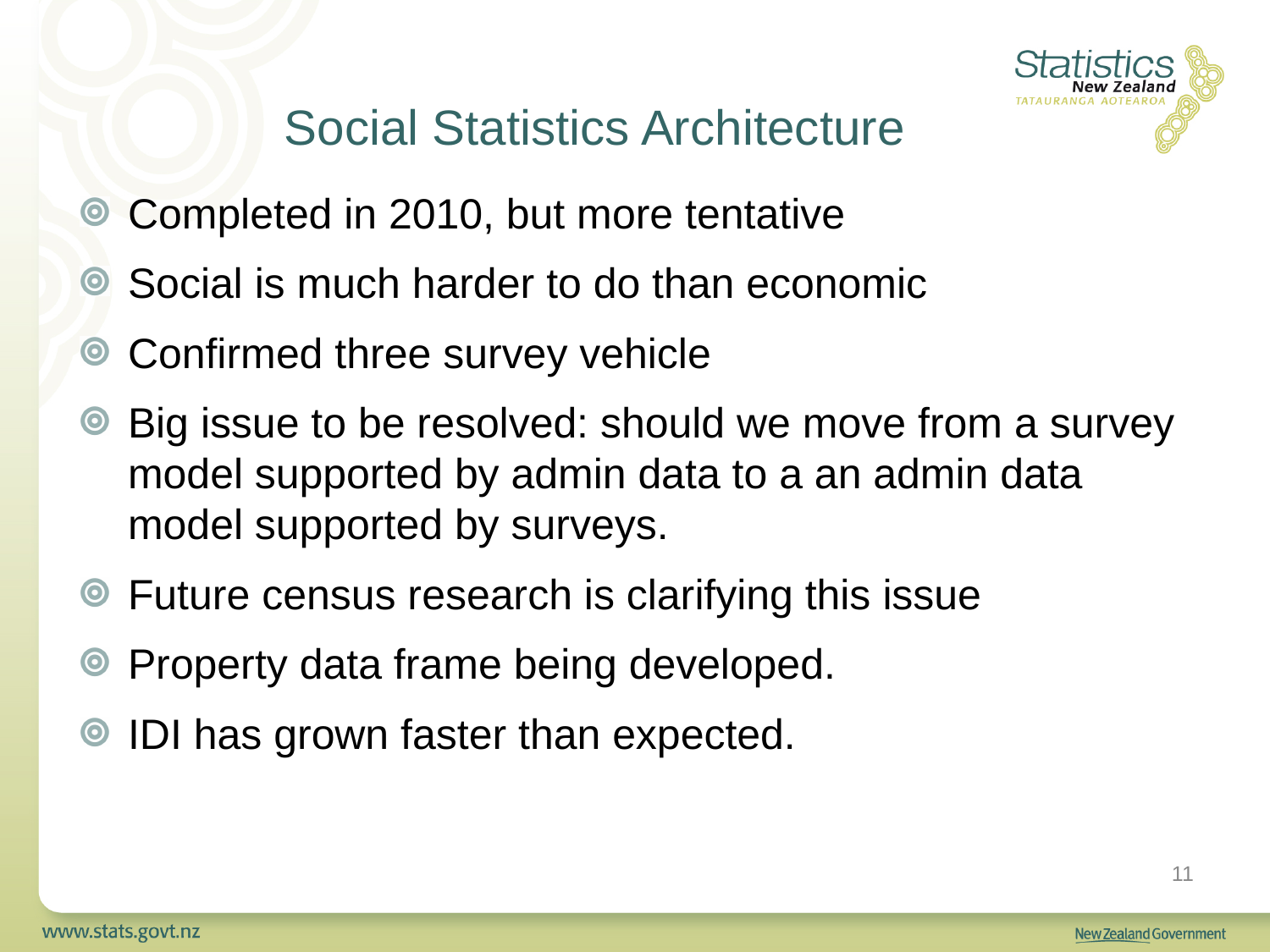

Social Statistics Architecture
Completed in 2010, but more tentative
Social is much harder to do than economic
Confirmed three survey vehicle
Big issue to be resolved: should we move from a survey model supported by admin data to a an admin data model supported by surveys.
Future census research is clarifying this issue
Property data frame being developed.
IDI has grown faster than expected.

11